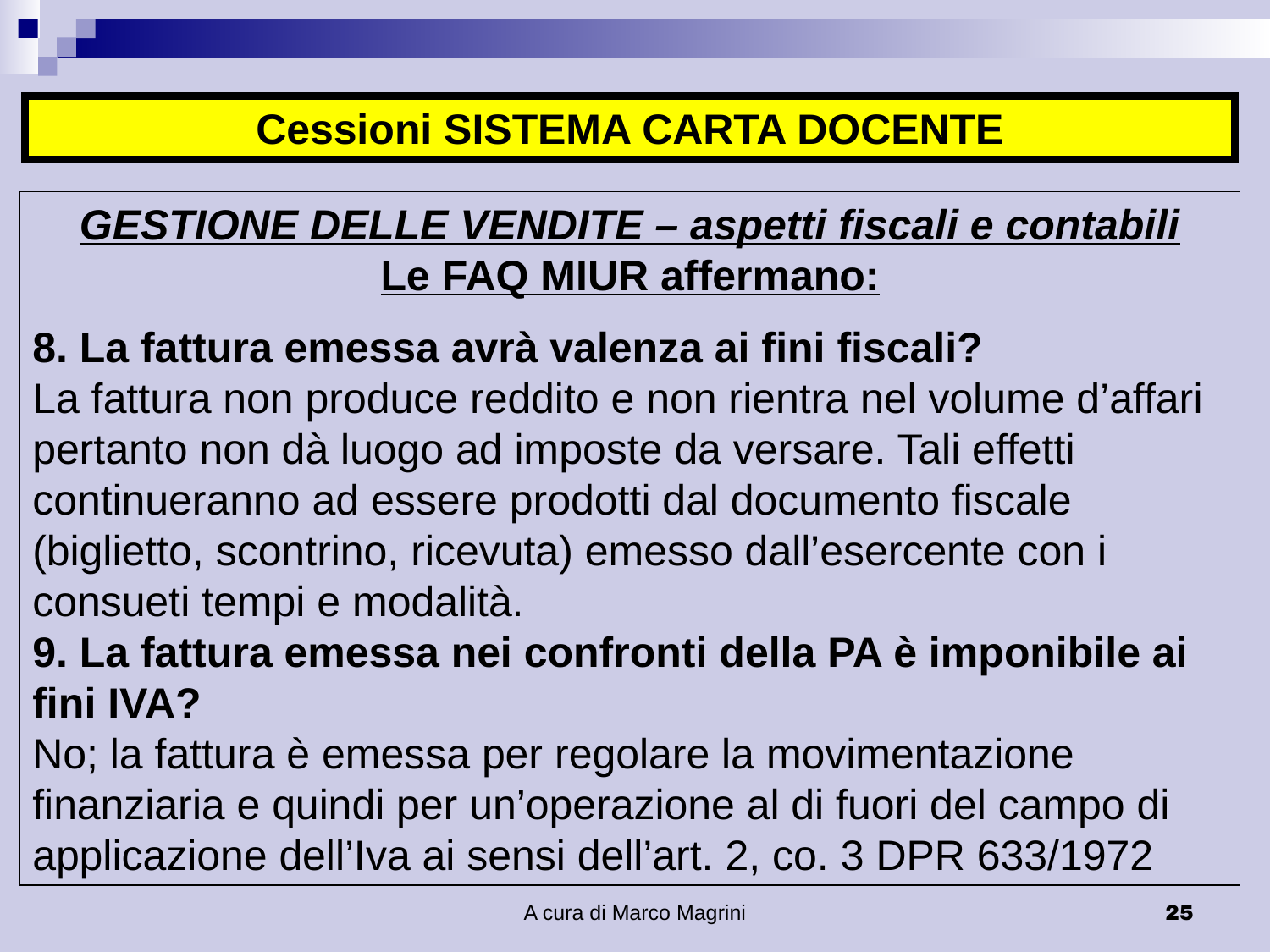

Cessioni SISTEMA CARTA DOCENTE
GESTIONE DELLE VENDITE – aspetti fiscali e contabili
Le FAQ MIUR affermano:

8. La fattura emessa avrà valenza ai fini fiscali?
La fattura non produce reddito e non rientra nel volume d’affari pertanto non dà luogo ad imposte da versare. Tali effetti continueranno ad essere prodotti dal documento fiscale (biglietto, scontrino, ricevuta) emesso dall’esercente con i consueti tempi e modalità.
9. La fattura emessa nei confronti della PA è imponibile ai fini IVA?
No; la fattura è emessa per regolare la movimentazione finanziaria e quindi per un’operazione al di fuori del campo di applicazione dell’Iva ai sensi dell’art. 2, co. 3 DPR 633/1972

A cura di Marco Magrini
25